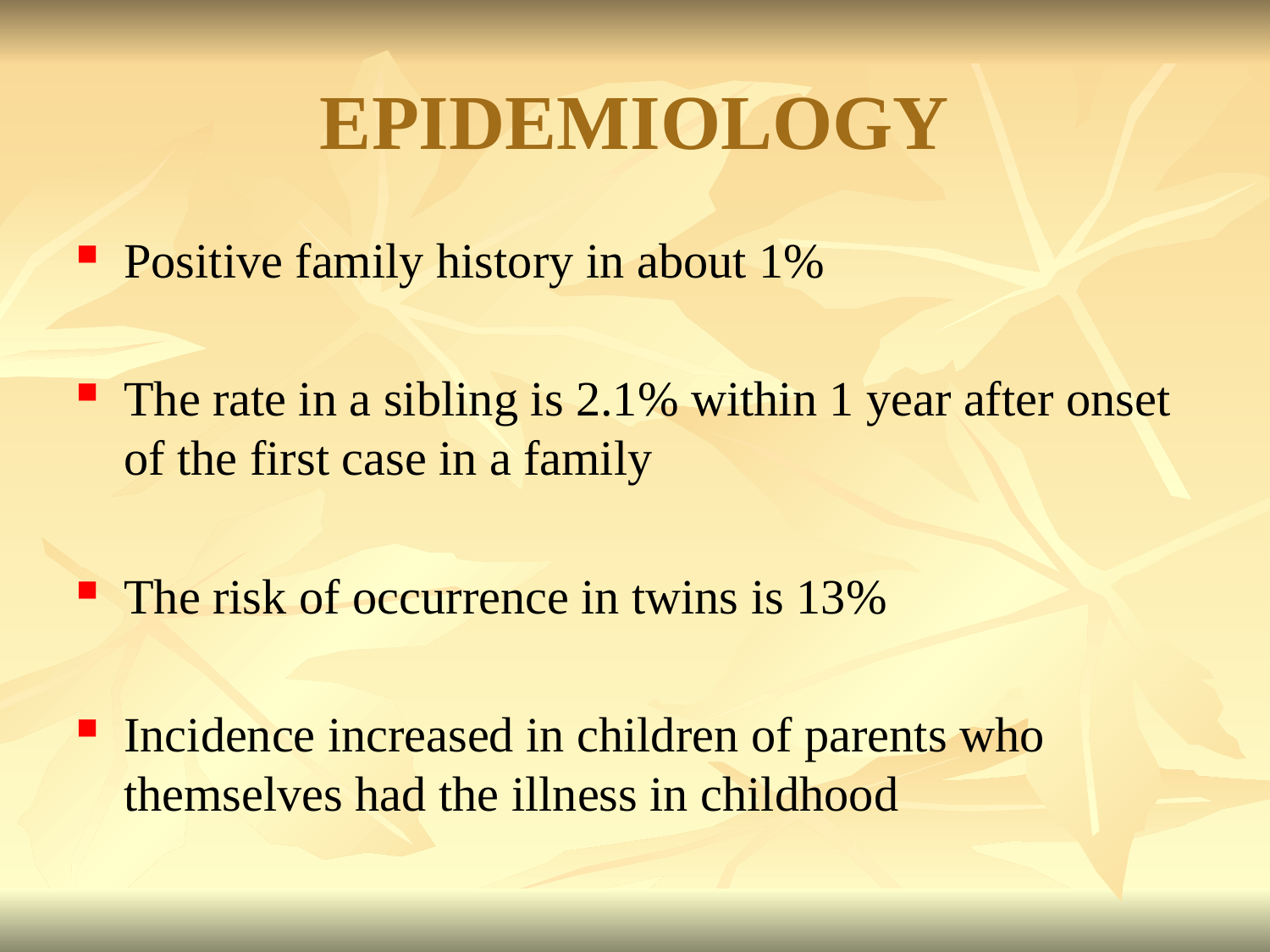

# EPIDEMIOLOGY
Positive family history in about 1%

The rate in a sibling is 2.1% within 1 year after onset of the first case in a family

The risk of occurrence in twins is 13%

Incidence increased in children of parents who themselves had the illness in childhood